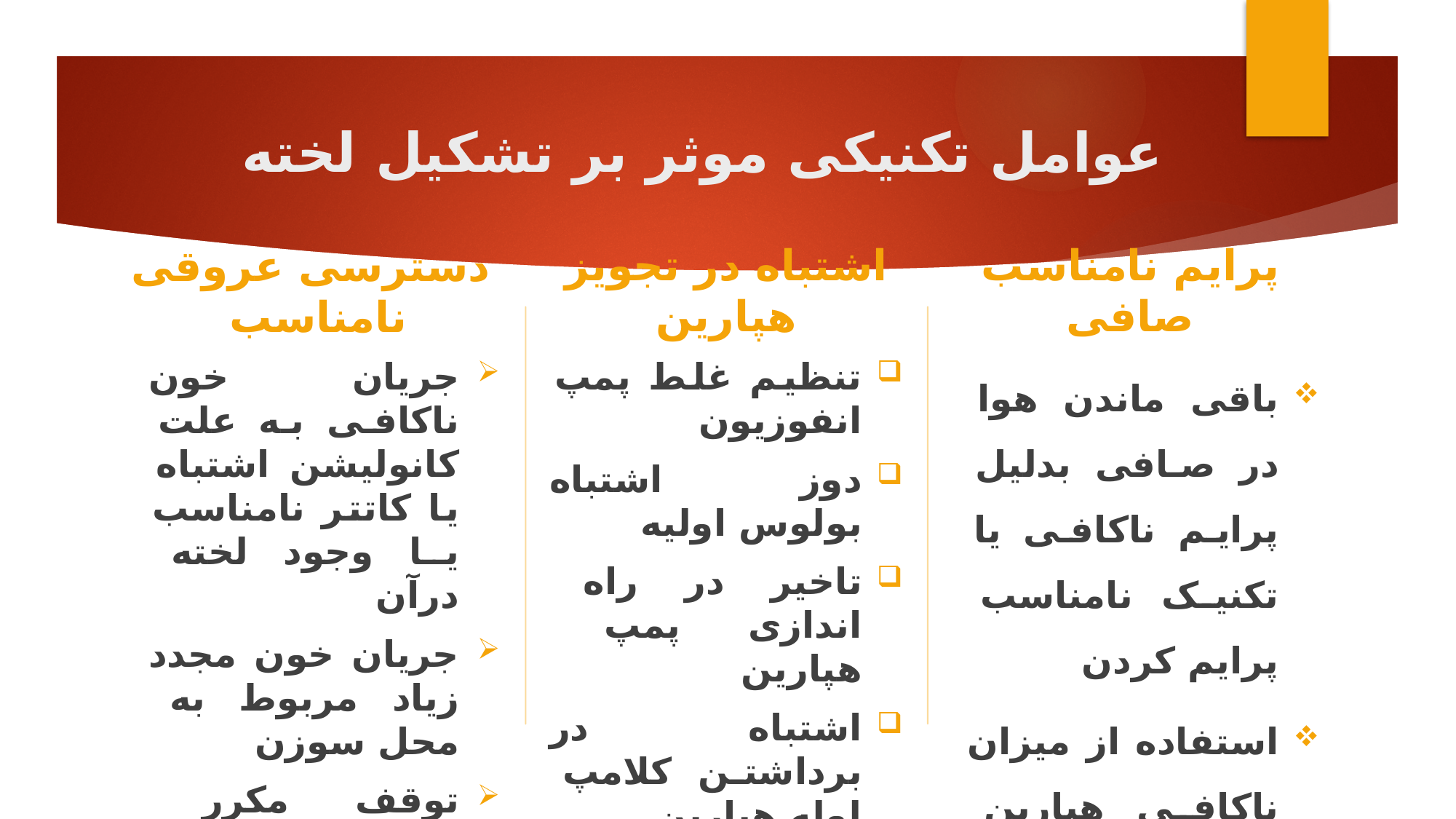

# عوامل تکنیکی موثر بر تشکیل لخته
اشتباه در تجویز هپارین
پرایم نامناسب صافی
دسترسی عروقی نامناسب
جریان خون ناکافی به علت کانولیشن اشتباه یا کاتتر نامناسب یا وجود لخته درآن
جریان خون مجدد زیاد مربوط به محل سوزن
توقف مکرر جریان خون و آلارم های مکرر دستگاه
باقی ماندن هوا در صافی بدلیل پرایم ناکافی یا تکنیک نامناسب پرایم کردن
استفاده از میزان ناکافی هپارین جهت پرایم کردن
تنظیم غلط پمپ انفوزیون
دوز اشتباه بولوس اولیه
تاخیر در راه اندازی پمپ هپارین
اشتباه در برداشتن کلامپ لوله هپارین
سپری نشدن ناکافی زمان بعد از دوز بولوس اولیه